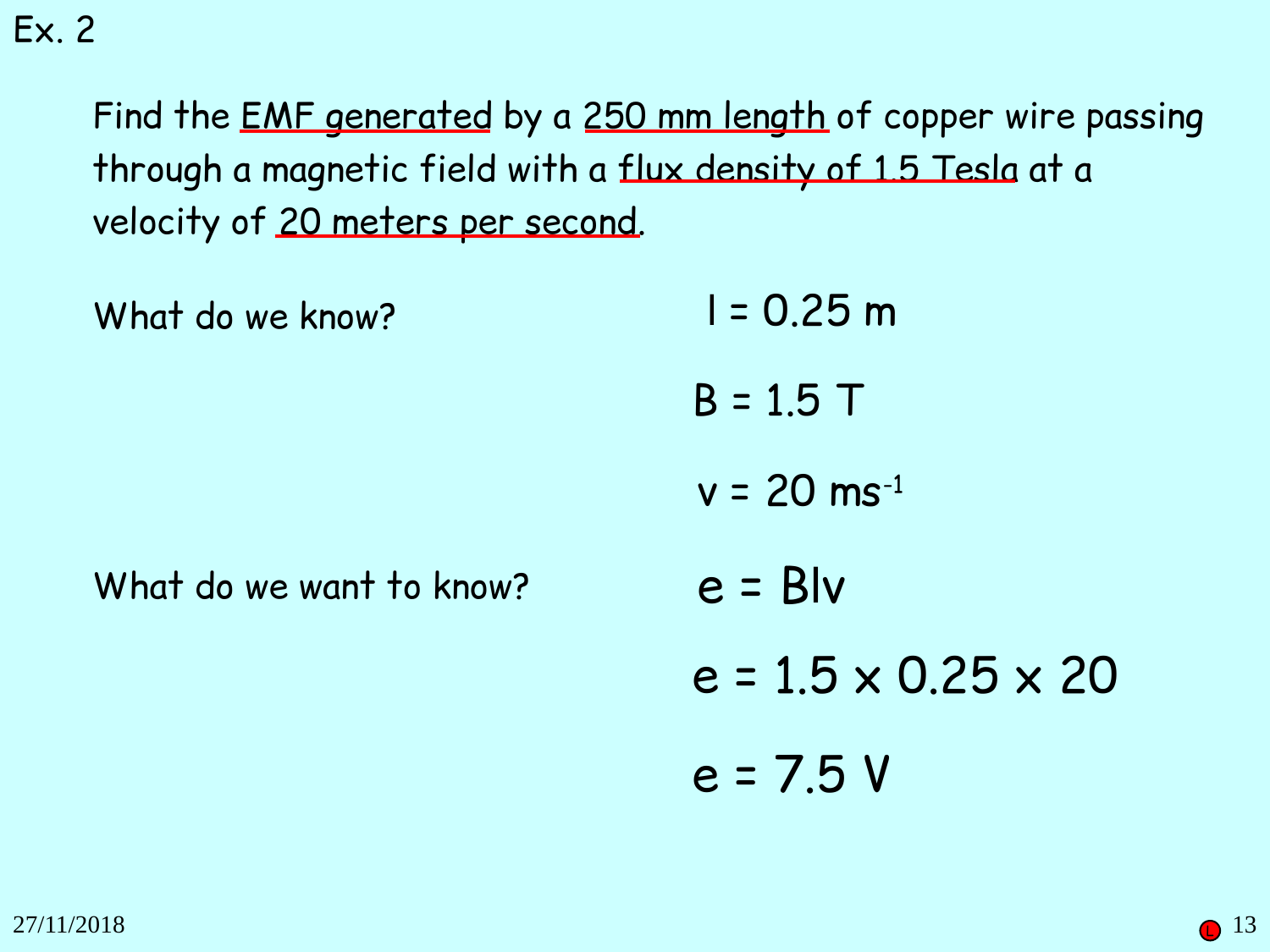

Ex. 2
Find the EMF generated by a 250 mm length of copper wire passing through a magnetic field with a flux density of 1.5 Tesla at a velocity of 20 meters per second.
What do we know?
l = 0.25 m
B = 1.5 T
v = 20 ms-1
What do we want to know?
e = Blv
e = 1.5 x 0.25 x 20
e = 7.5 V
27/11/2018
13
L